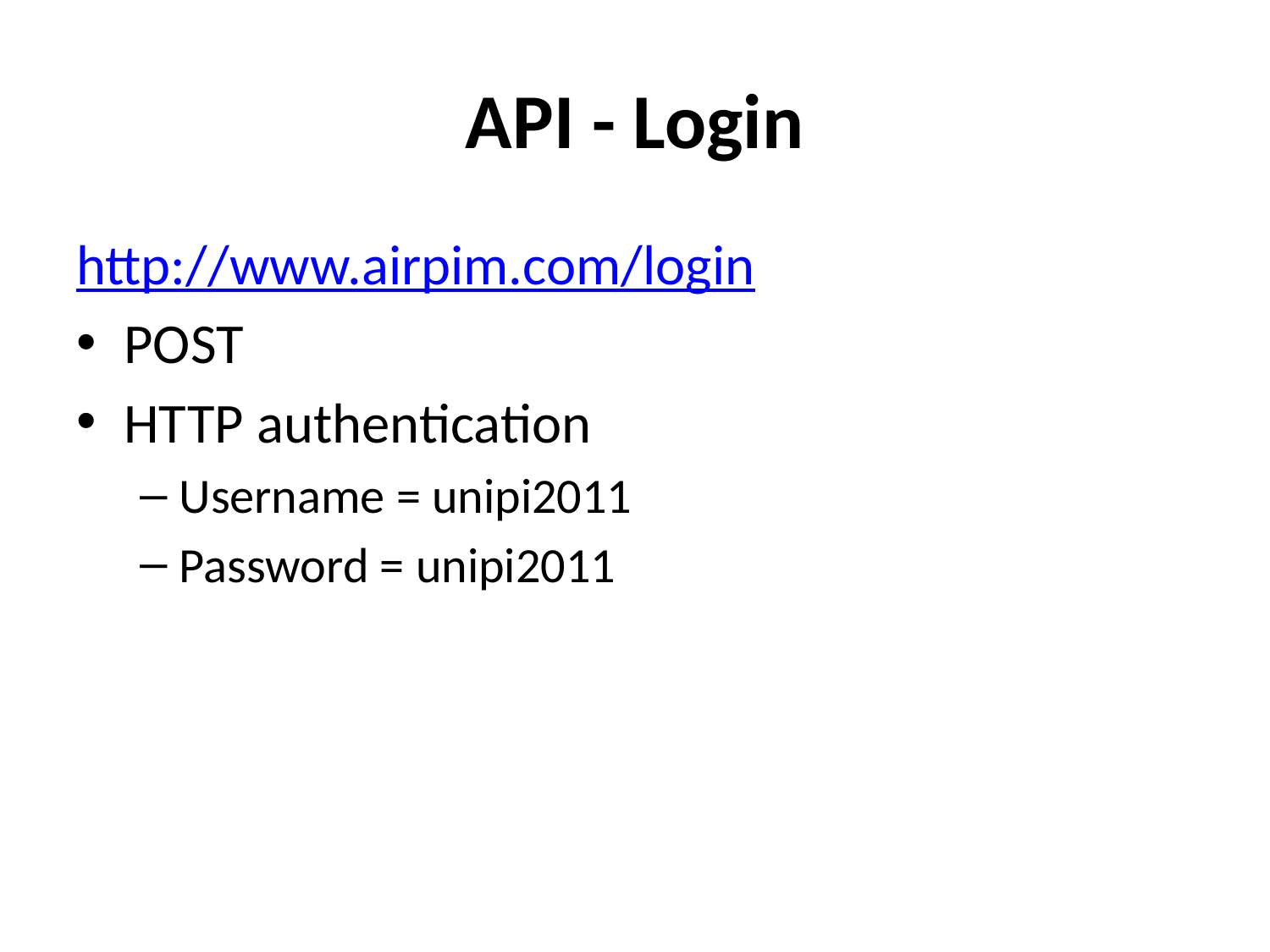

# API - Login
http://www.airpim.com/login
POST
HTTP authentication
Username = unipi2011
Password = unipi2011